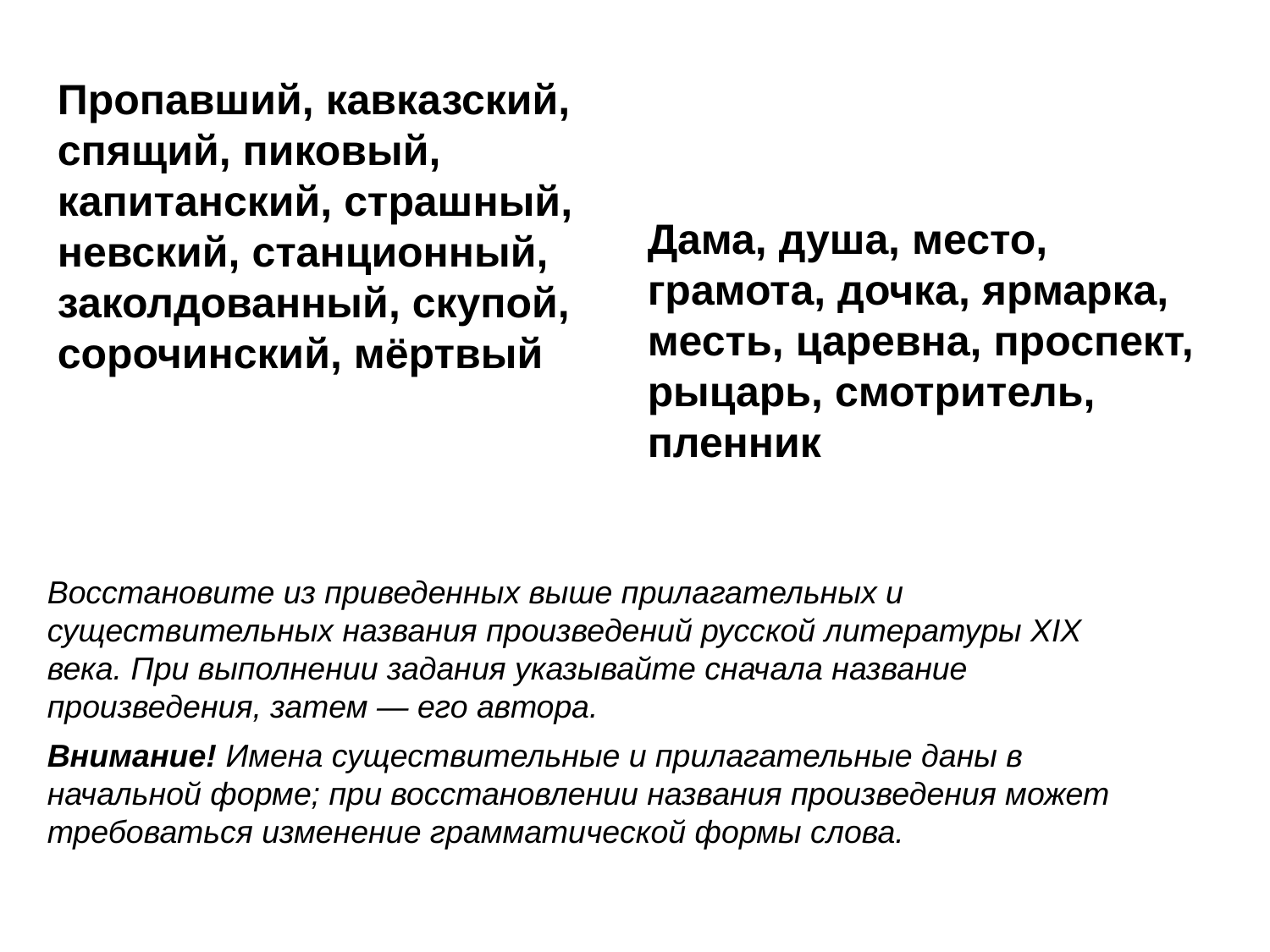

Пропавший, кавказский, спящий, пиковый, капитанский, страшный, невский, станционный, заколдованный, скупой, сорочинский, мёртвый
Дама, душа, место, грамота, дочка, ярмарка, месть, царевна, проспект, рыцарь, смотритель, пленник
Восстановите из приведенных выше прилагательных и существительных названия произведений русской литературы XIX века. При выполнении задания указывайте сначала название произведения, затем — его автора.
Внимание! Имена существительные и прилагательные даны в начальной форме; при восстановлении названия произведения может требоваться изменение грамматической формы слова.